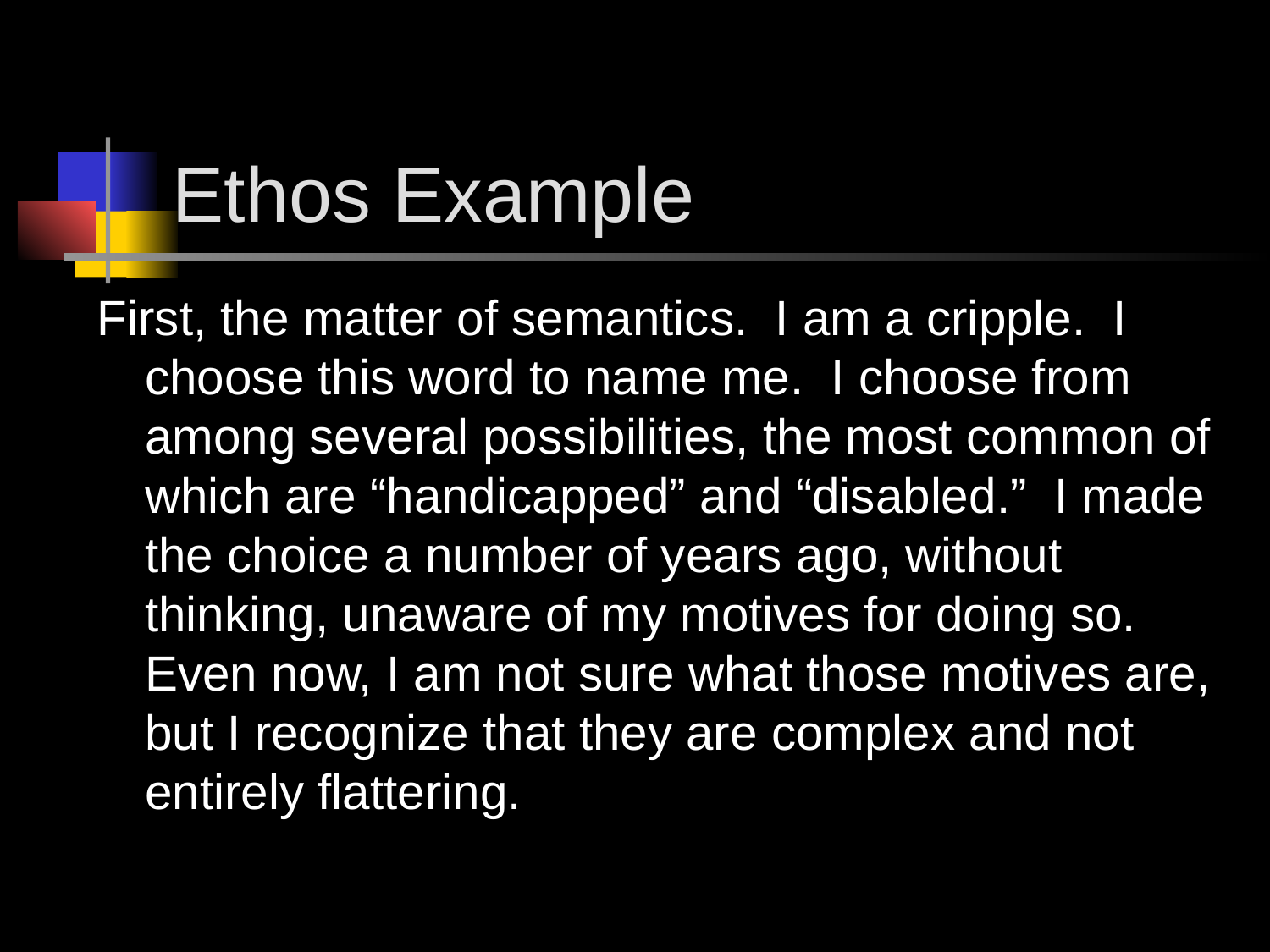

# Ethos Example
First, the matter of semantics.  I am a cripple.  I choose this word to name me.  I choose from among several possibilities, the most common of which are “handicapped” and “disabled.”  I made the choice a number of years ago, without thinking, unaware of my motives for doing so.  Even now, I am not sure what those motives are, but I recognize that they are complex and not entirely flattering.